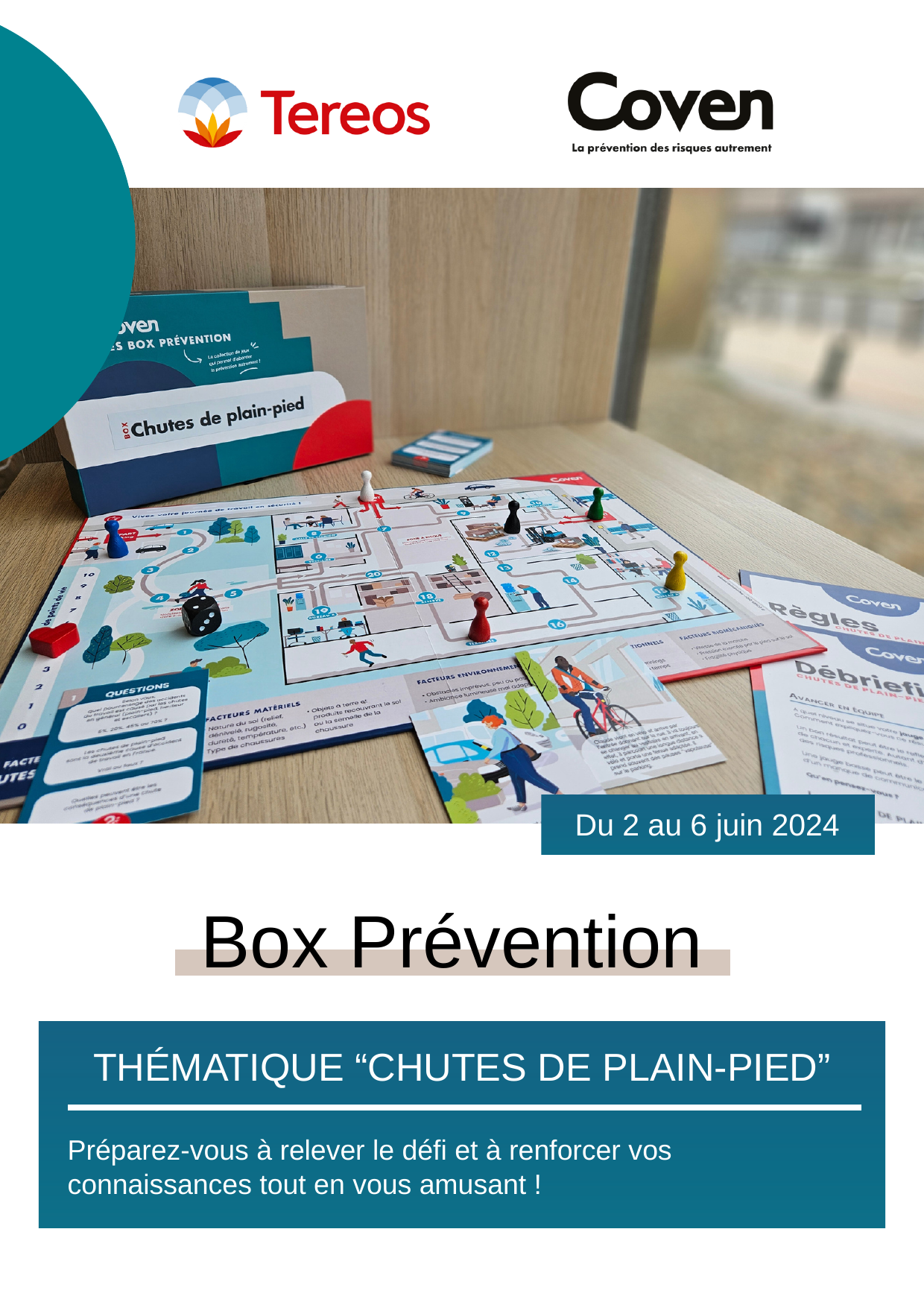

Du 2 au 6 juin 2024
Box Prévention

THÉMATIQUE “CHUTES DE PLAIN-PIED”

Préparez-vous à relever le défi et à renforcer vos connaissances tout en vous amusant !